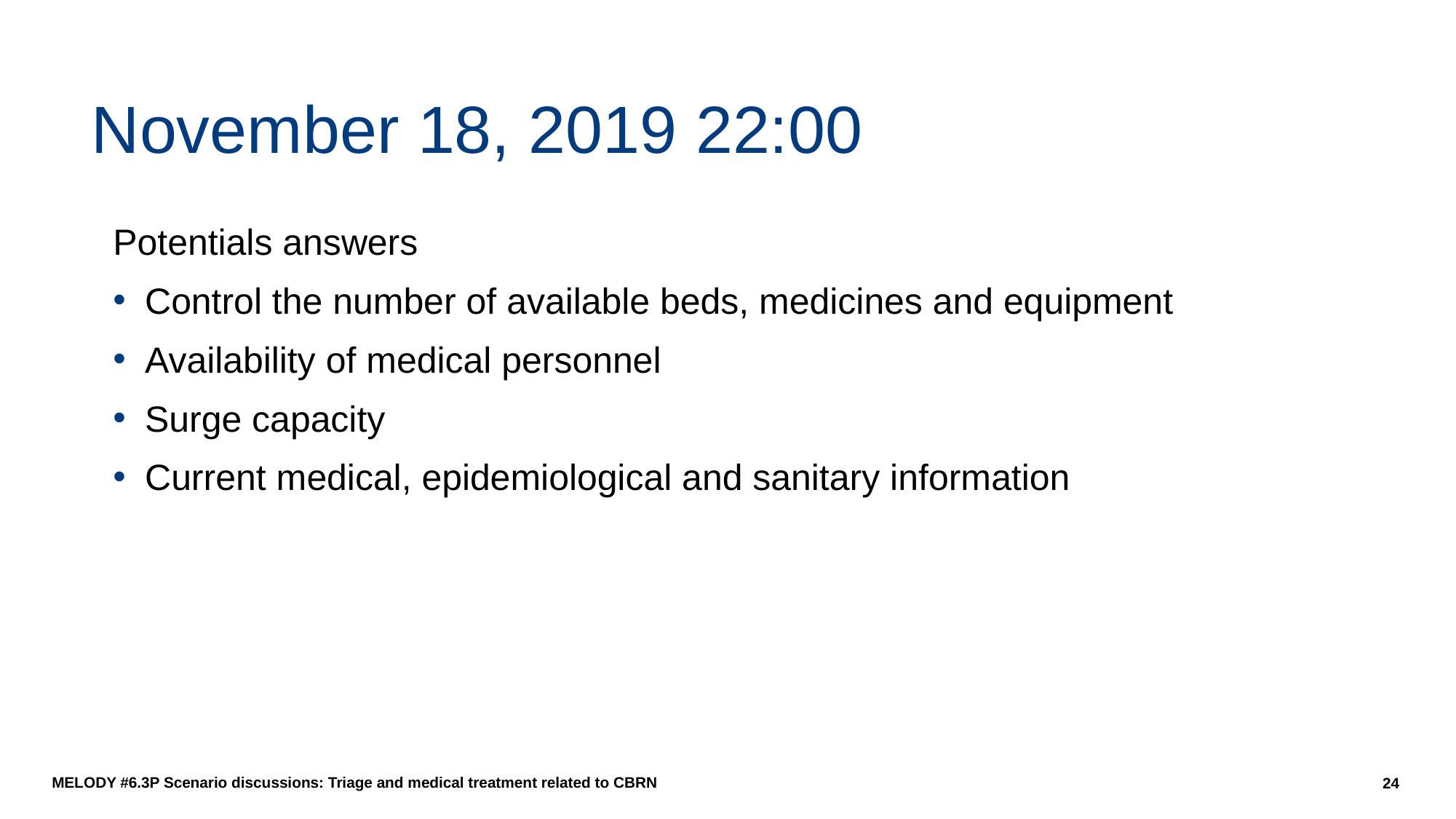

# November 18, 2019 22:00
Potentials answers
Control the number of available beds, medicines and equipment
Availability of medical personnel
Surge capacity
Current medical, epidemiological and sanitary information
MELODY #6.3P Scenario discussions: Triage and medical treatment related to CBRN
24